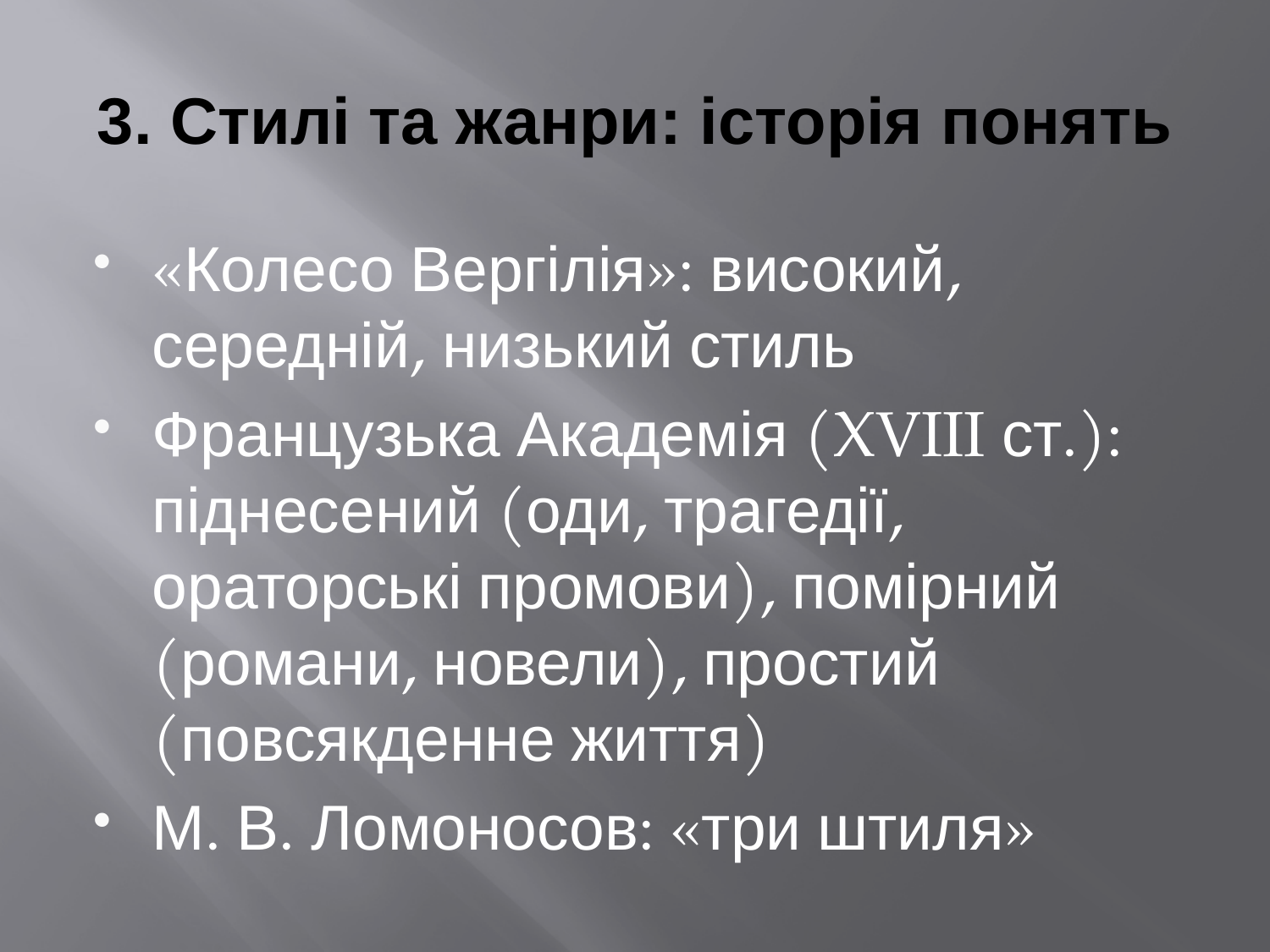

# 3. Стилі та жанри: історія понять
«Колесо Вергілія»: високий, середній, низький стиль
Французька Академія (XVIII ст.): піднесений (оди, трагедії, ораторські промови), помірний (романи, новели), простий (повсякденне життя)
М. В. Ломоносов: «три штиля»